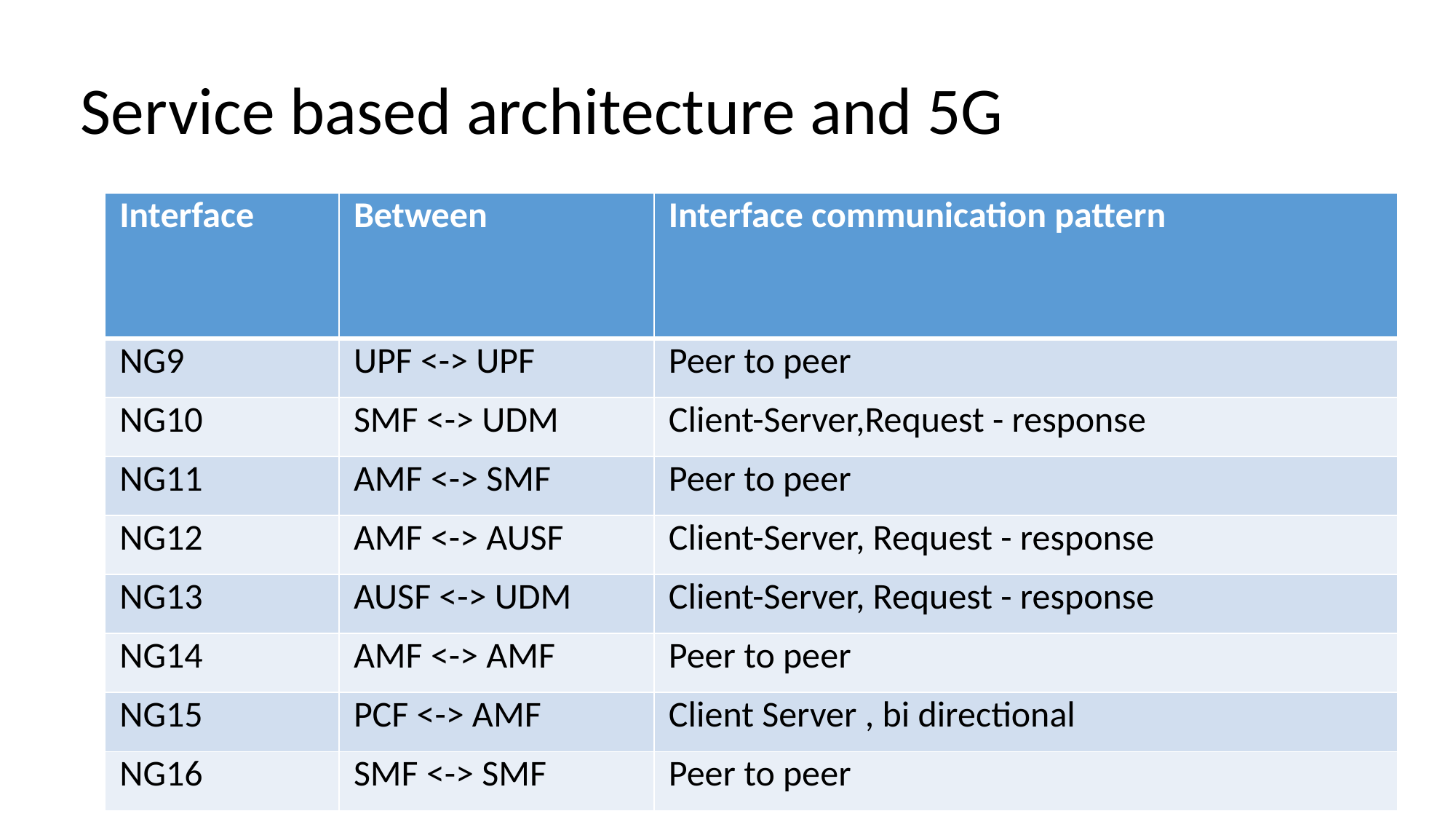

# Service based architecture and 5G
| Interface | Between | Interface communication pattern |
| --- | --- | --- |
| NG9 | UPF <-> UPF | Peer to peer |
| NG10 | SMF <-> UDM | Client-Server,Request - response |
| NG11 | AMF <-> SMF | Peer to peer |
| NG12 | AMF <-> AUSF | Client-Server, Request - response |
| NG13 | AUSF <-> UDM | Client-Server, Request - response |
| NG14 | AMF <-> AMF | Peer to peer |
| NG15 | PCF <-> AMF | Client Server , bi directional |
| NG16 | SMF <-> SMF | Peer to peer |